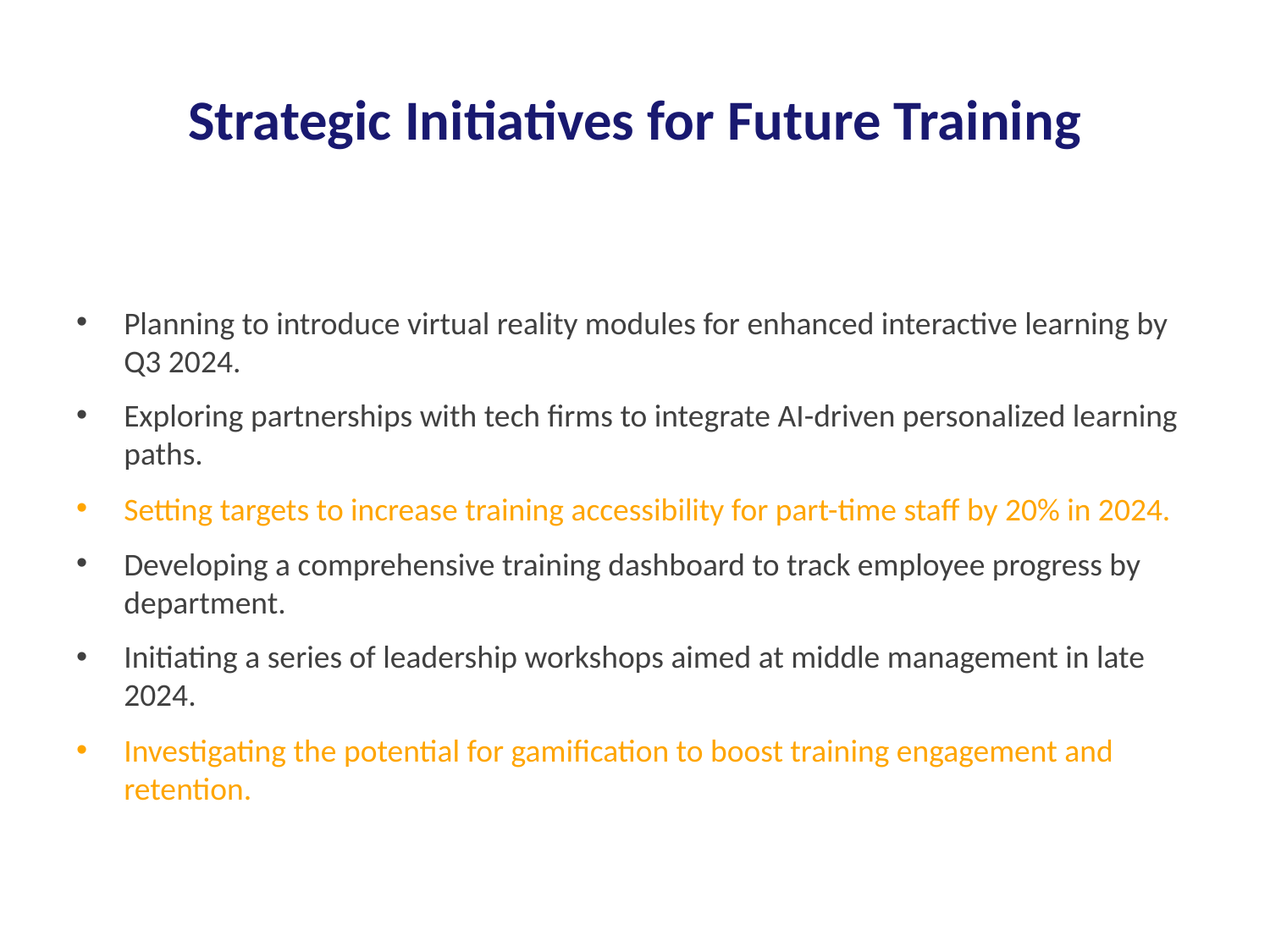

# Strategic Initiatives for Future Training

Planning to introduce virtual reality modules for enhanced interactive learning by Q3 2024.
Exploring partnerships with tech firms to integrate AI-driven personalized learning paths.
Setting targets to increase training accessibility for part-time staff by 20% in 2024.
Developing a comprehensive training dashboard to track employee progress by department.
Initiating a series of leadership workshops aimed at middle management in late 2024.
Investigating the potential for gamification to boost training engagement and retention.